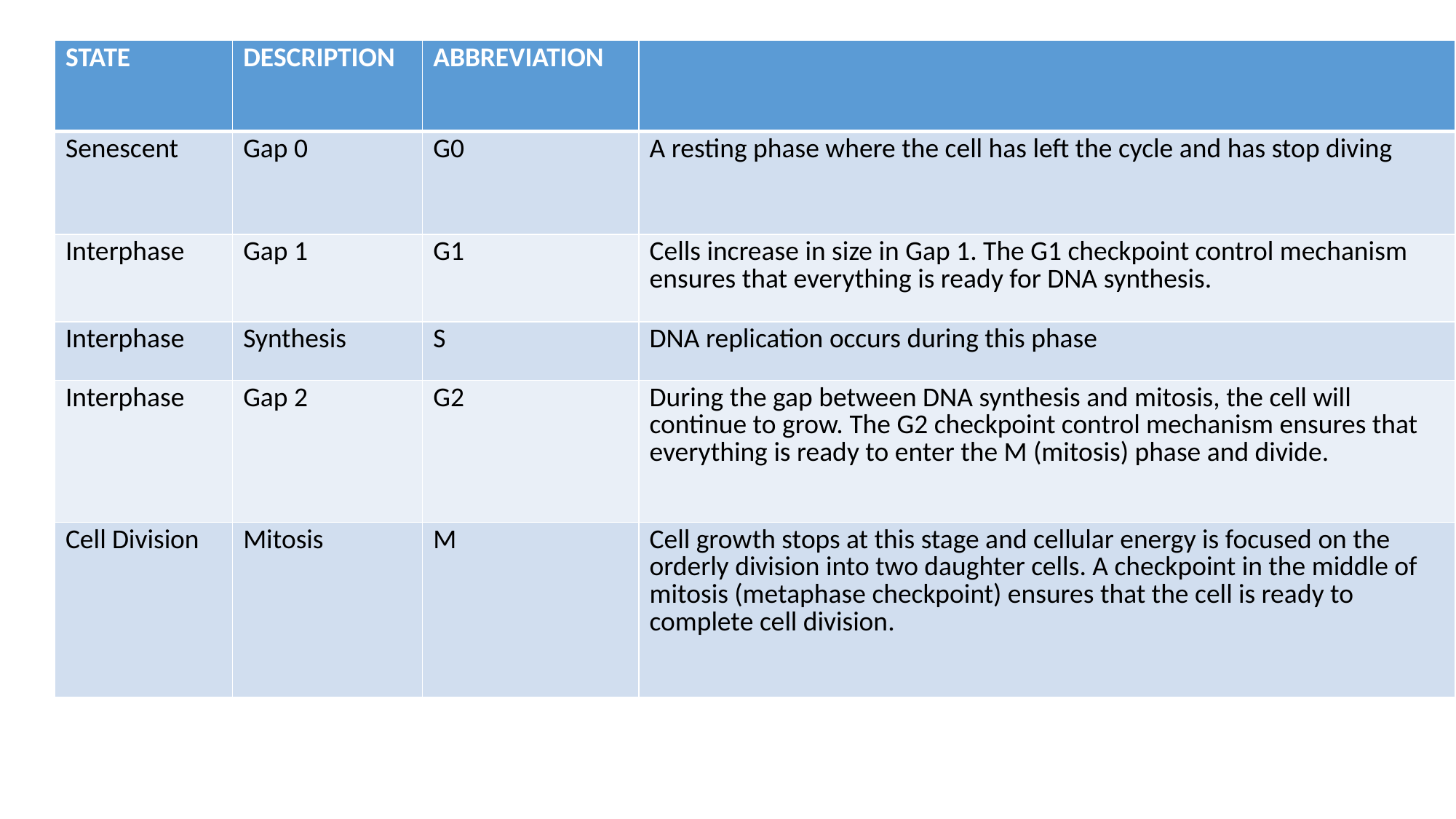

| STATE | DESCRIPTION | ABBREVIATION |  |
| --- | --- | --- | --- |
| Senescent | Gap 0 | G0 | A resting phase where the cell has left the cycle and has stop diving |
| Interphase | Gap 1 | G1 | Cells increase in size in Gap 1. The G1 checkpoint control mechanism ensures that everything is ready for DNA synthesis. |
| Interphase | Synthesis | S | DNA replication occurs during this phase |
| Interphase | Gap 2 | G2 | During the gap between DNA synthesis and mitosis, the cell will continue to grow. The G2 checkpoint control mechanism ensures that everything is ready to enter the M (mitosis) phase and divide. |
| Cell Division | Mitosis | M | Cell growth stops at this stage and cellular energy is focused on the orderly division into two daughter cells. A checkpoint in the middle of mitosis (metaphase checkpoint) ensures that the cell is ready to complete cell division. |